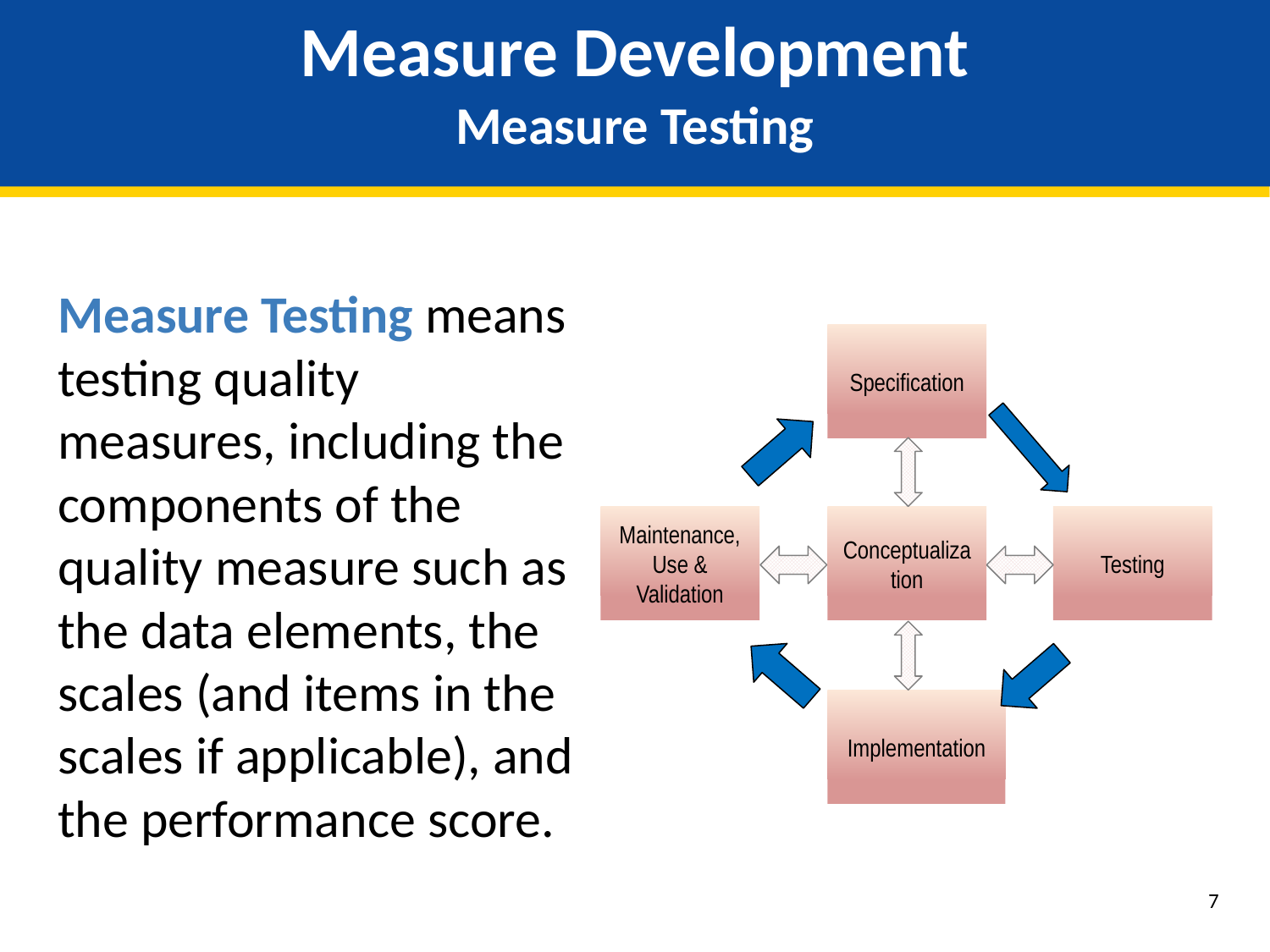

# Measure Development Measure Testing
Measure Testing means testing quality measures, including the components of the quality measure such as the data elements, the scales (and items in the scales if applicable), and the performance score.

Specification

Maintenance, Use & Validation
Conceptualization
Testing

Implementation